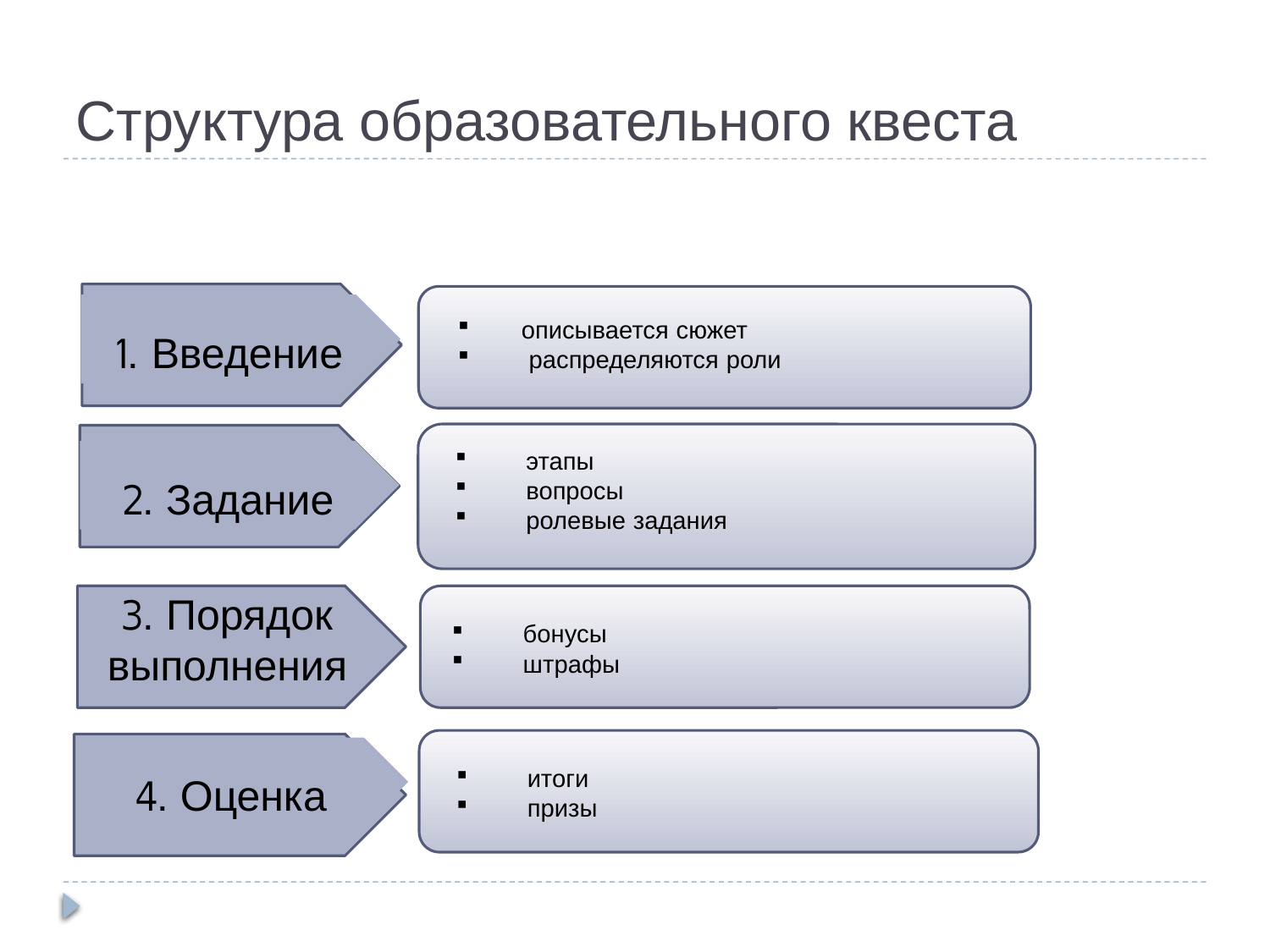

# Структура образовательного квеста

1. Введение

описывается сюжет
 распределяются роли

 этапы
 вопросы
 ролевые задания

2. Задание
3. Порядок выполнения

 бонусы
 штрафы

 итоги
 призы

4. Оценка